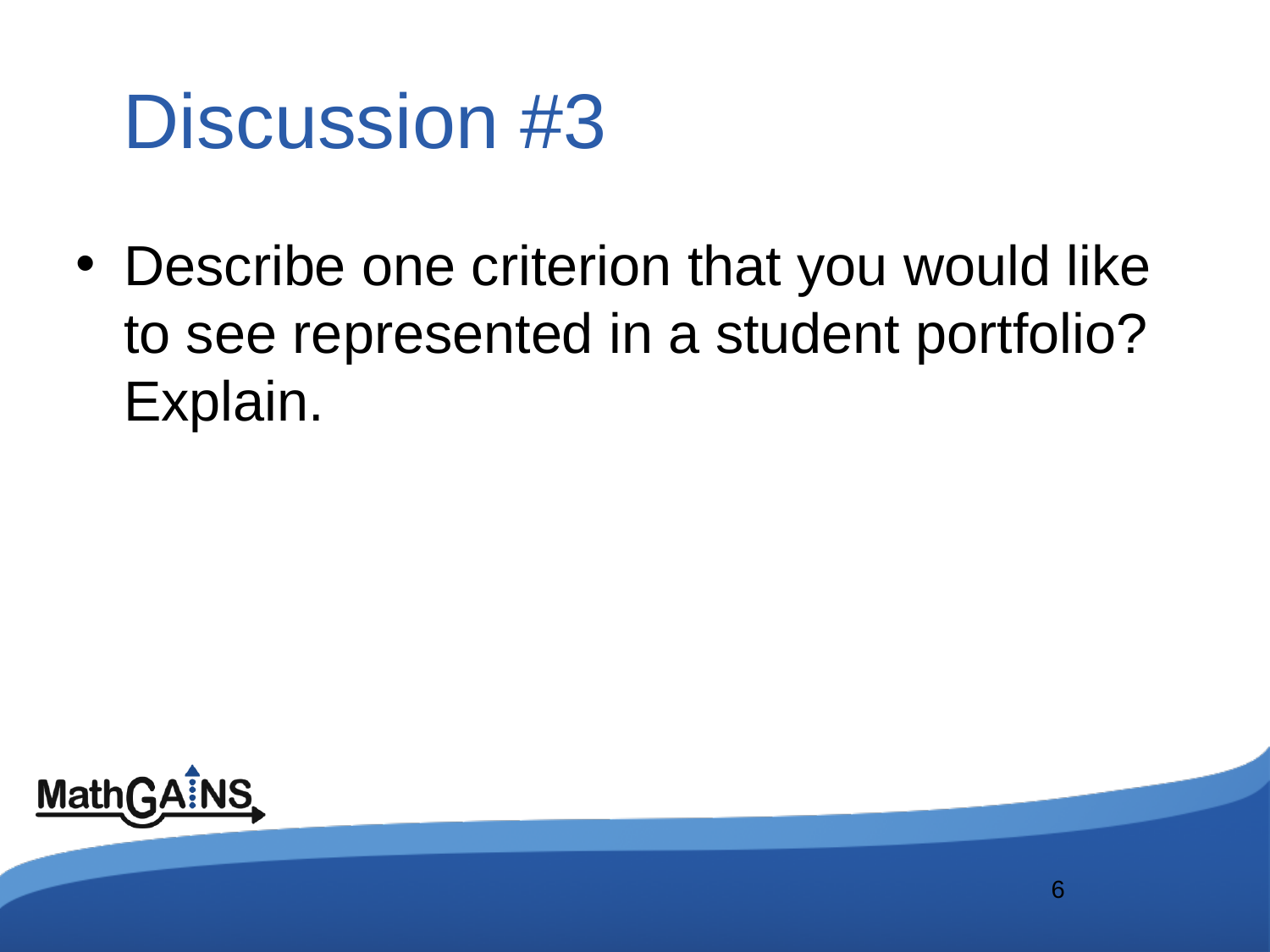

# Discussion #3
Describe one criterion that you would like to see represented in a student portfolio? Explain.
6